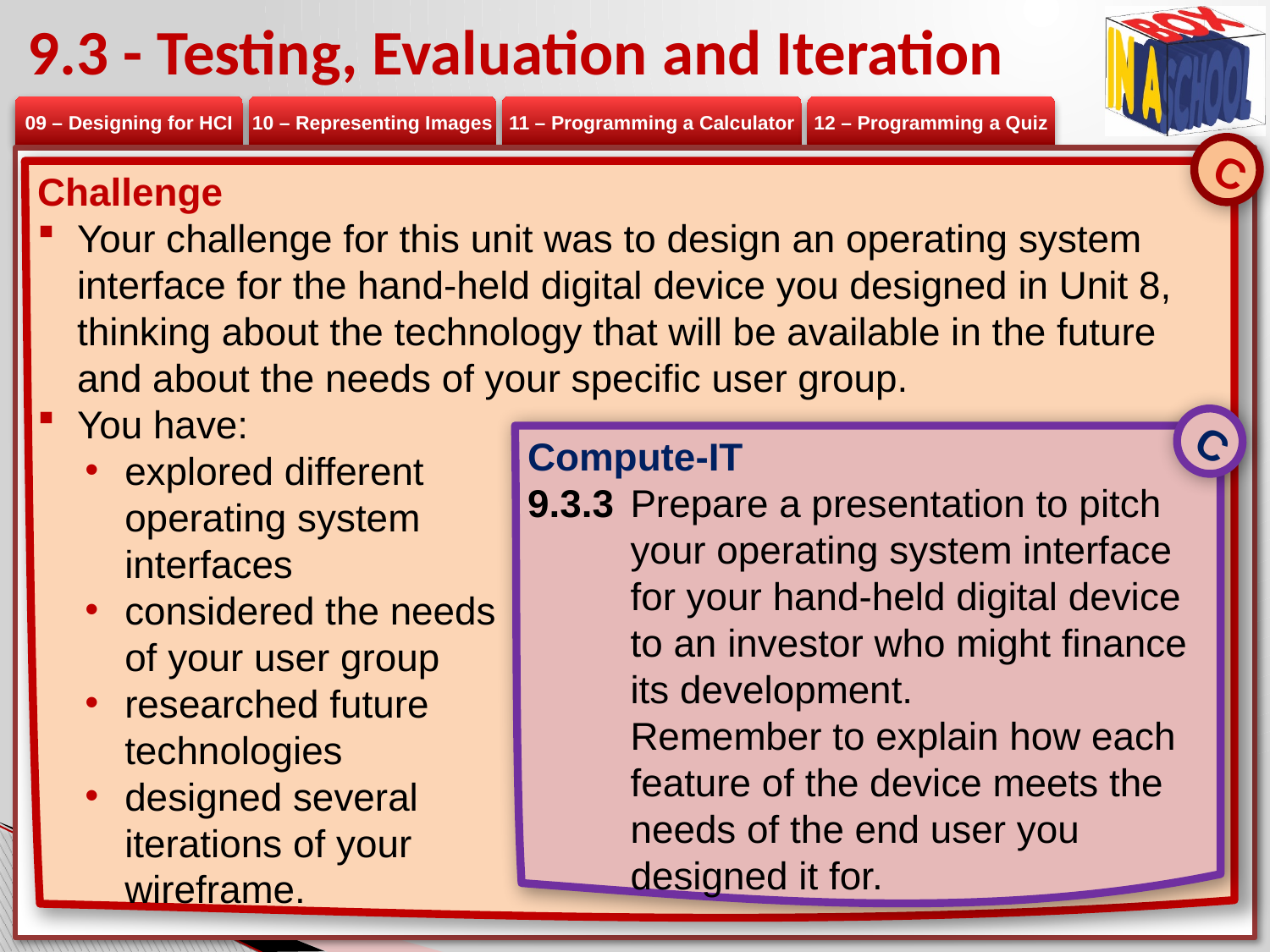

# 9.3 - Testing, Evaluation and Iteration
C
Challenge
Your challenge for this unit was to design an operating system interface for the hand-held digital device you designed in Unit 8, thinking about the technology that will be available in the future and about the needs of your specific user group.
You have:
explored different
operating system
interfaces
considered the needs
of your user group
researched future
technologies
designed several
iterations of your
wireframe.
C
Compute-IT
9.3.3 	Prepare a presentation to pitch your operating system interface for your hand-held digital device to an investor who might finance its development.
	Remember to explain how each feature of the device meets the needs of the end user you designed it for.